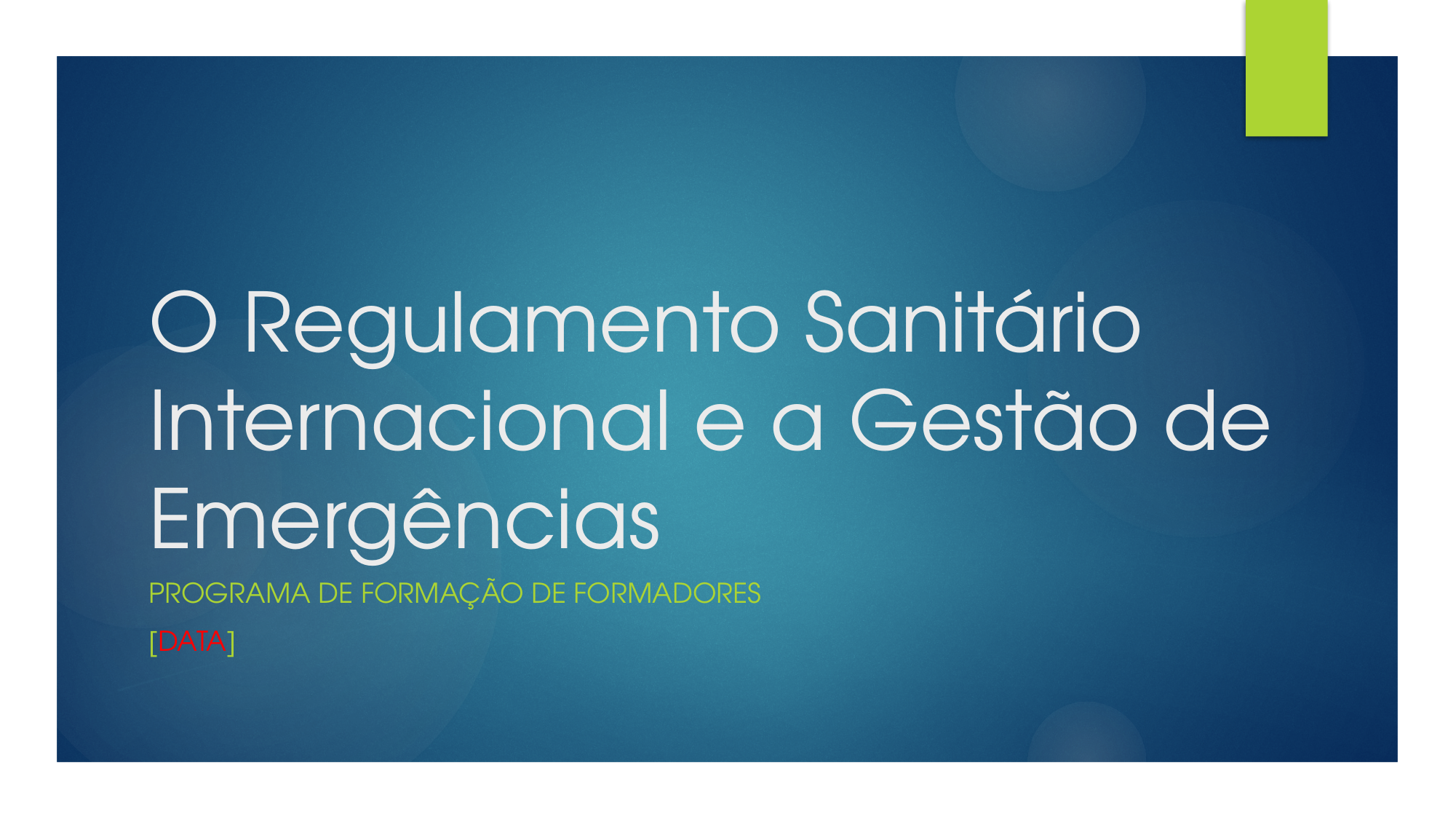

# O Regulamento Sanitário Internacional e a Gestão de Emergências
PROGRAMA DE FORMAÇÃO DE FORMADORES
[Data]